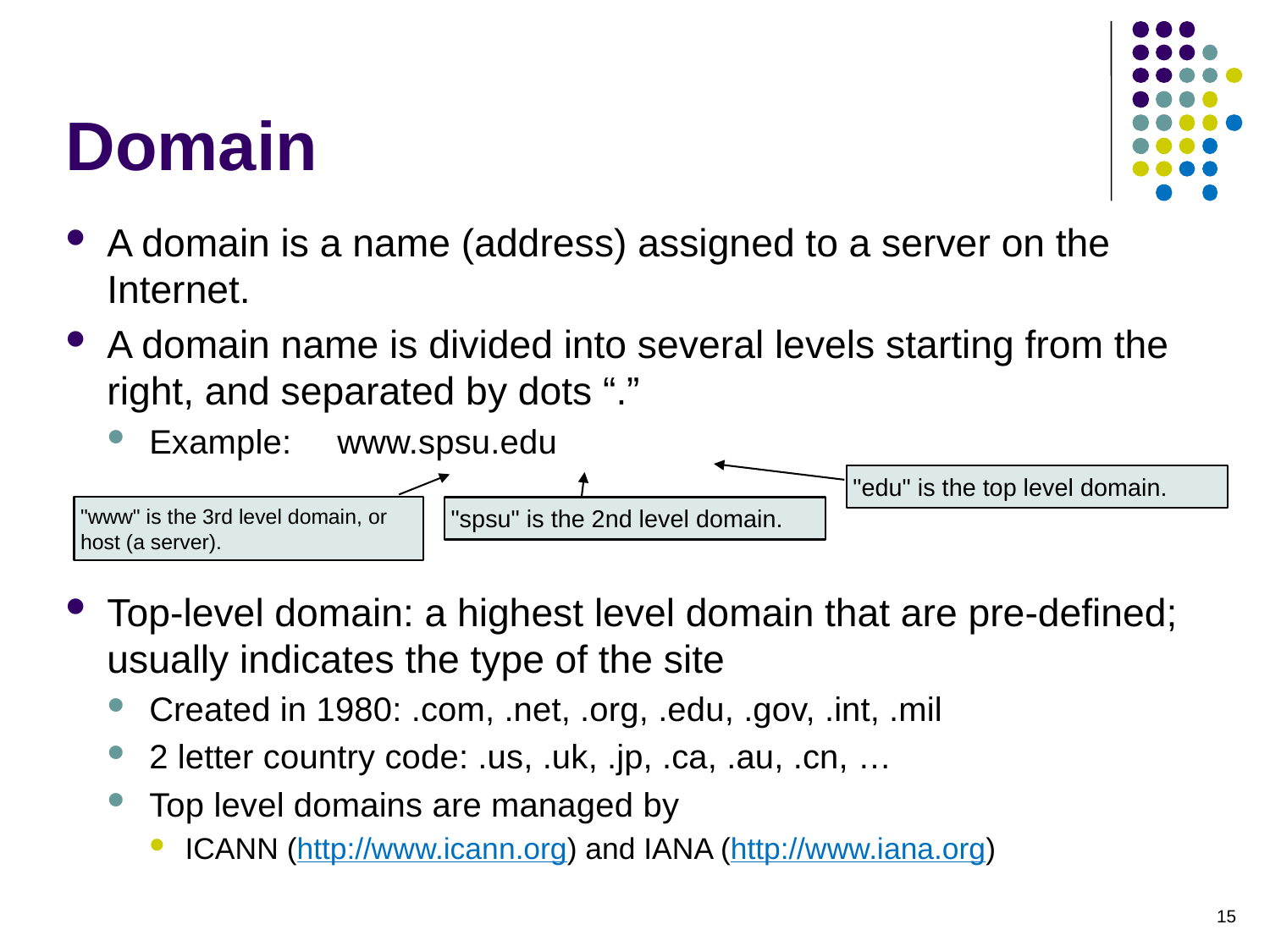

# Domain
A domain is a name (address) assigned to a server on the Internet.
A domain name is divided into several levels starting from the right, and separated by dots “.”
Example: 	www.spsu.edu

Top-level domain: a highest level domain that are pre-defined; usually indicates the type of the site
Created in 1980: .com, .net, .org, .edu, .gov, .int, .mil
2 letter country code: .us, .uk, .jp, .ca, .au, .cn, …
Top level domains are managed by
ICANN (http://www.icann.org) and IANA (http://www.iana.org)
"edu" is the top level domain.
"www" is the 3rd level domain, or host (a server).
"spsu" is the 2nd level domain.
15